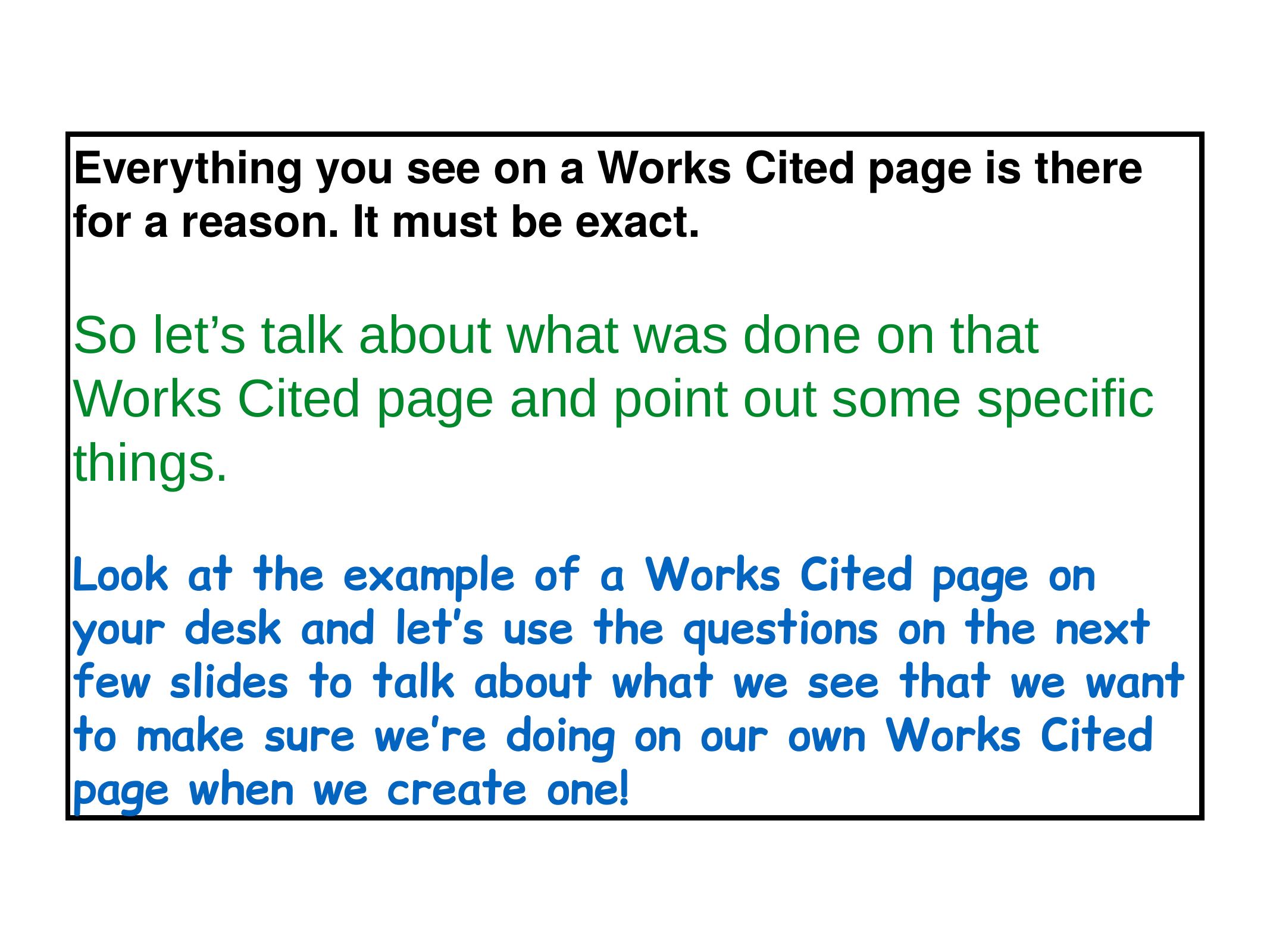

Everything you see on a Works Cited page is there for a reason. It must be exact.

So let’s talk about what was done on that Works Cited page and point out some specific things.

Look at the example of a Works Cited page on your desk and let’s use the questions on the next few slides to talk about what we see that we want to make sure we’re doing on our own Works Cited page when we create one!